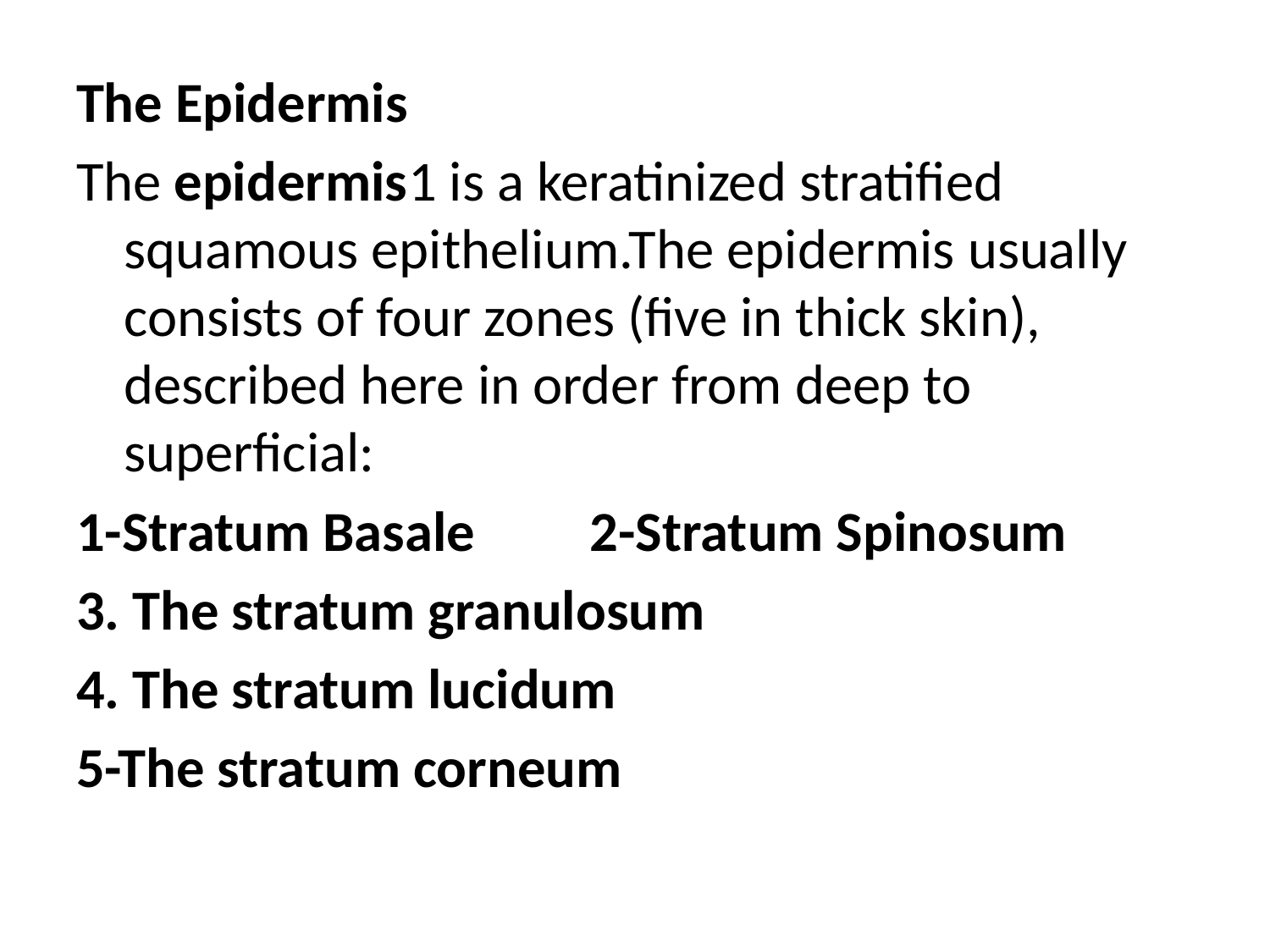

#
The Epidermis
The epidermis1 is a keratinized stratified squamous epithelium.The epidermis usually consists of four zones (five in thick skin), described here in order from deep to superficial:
1-Stratum Basale         2-Stratum Spinosum
3. The stratum granulosum
4. The stratum lucidum
5-The stratum corneum